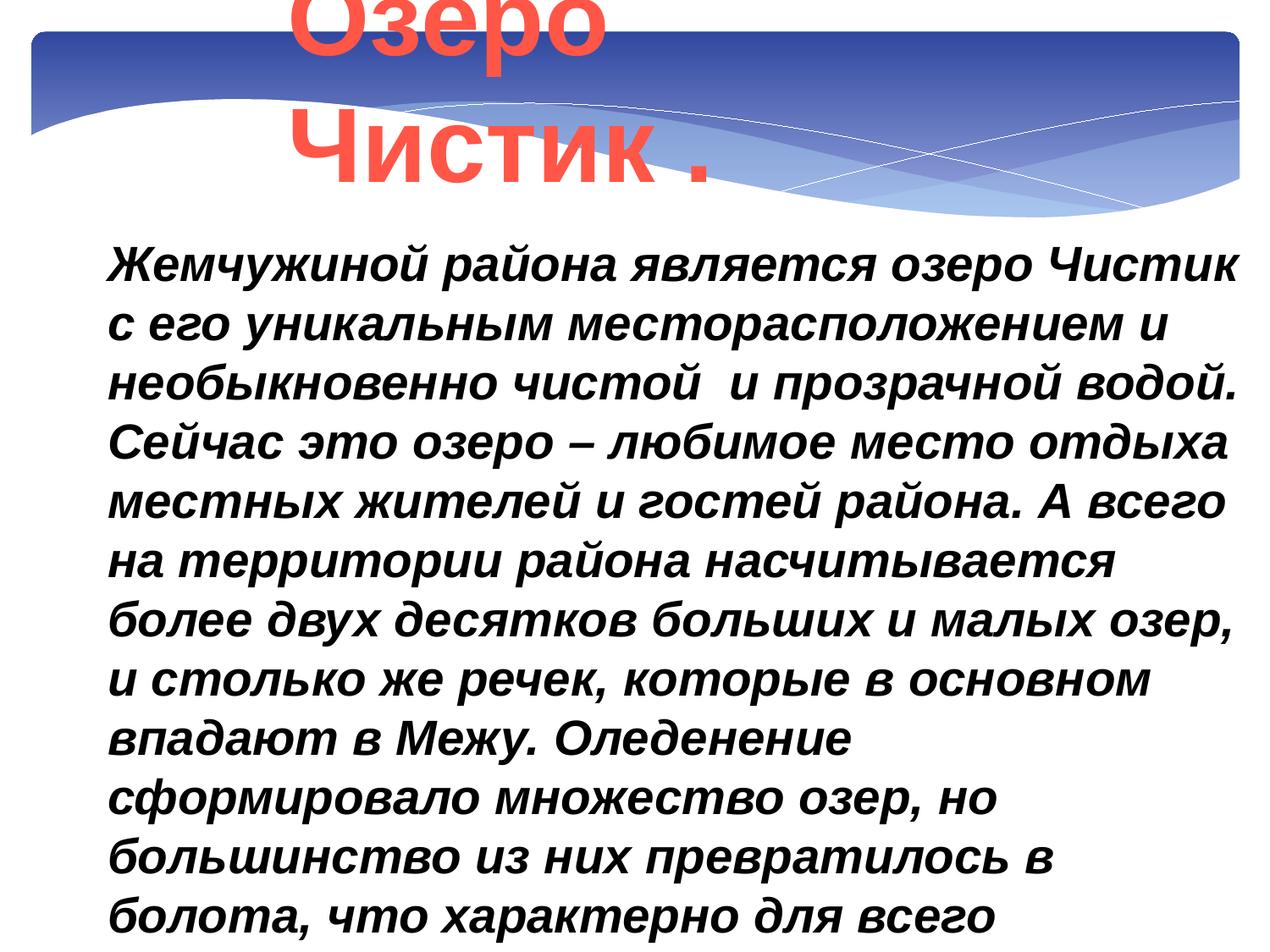

# Озеро Чистик .
Жемчужиной района является озеро Чистик с его уникальным месторасположением и необыкновенно чистой  и прозрачной водой. Сейчас это озеро – любимое место отдыха местных жителей и гостей района. А всего на территории района насчитывается более двух десятков больших и малых озер, и столько же речек, которые в основном впадают в Межу. Оледенение сформировало множество озер, но большинство из них превратилось в болота, что характерно для всего Жарковского района.